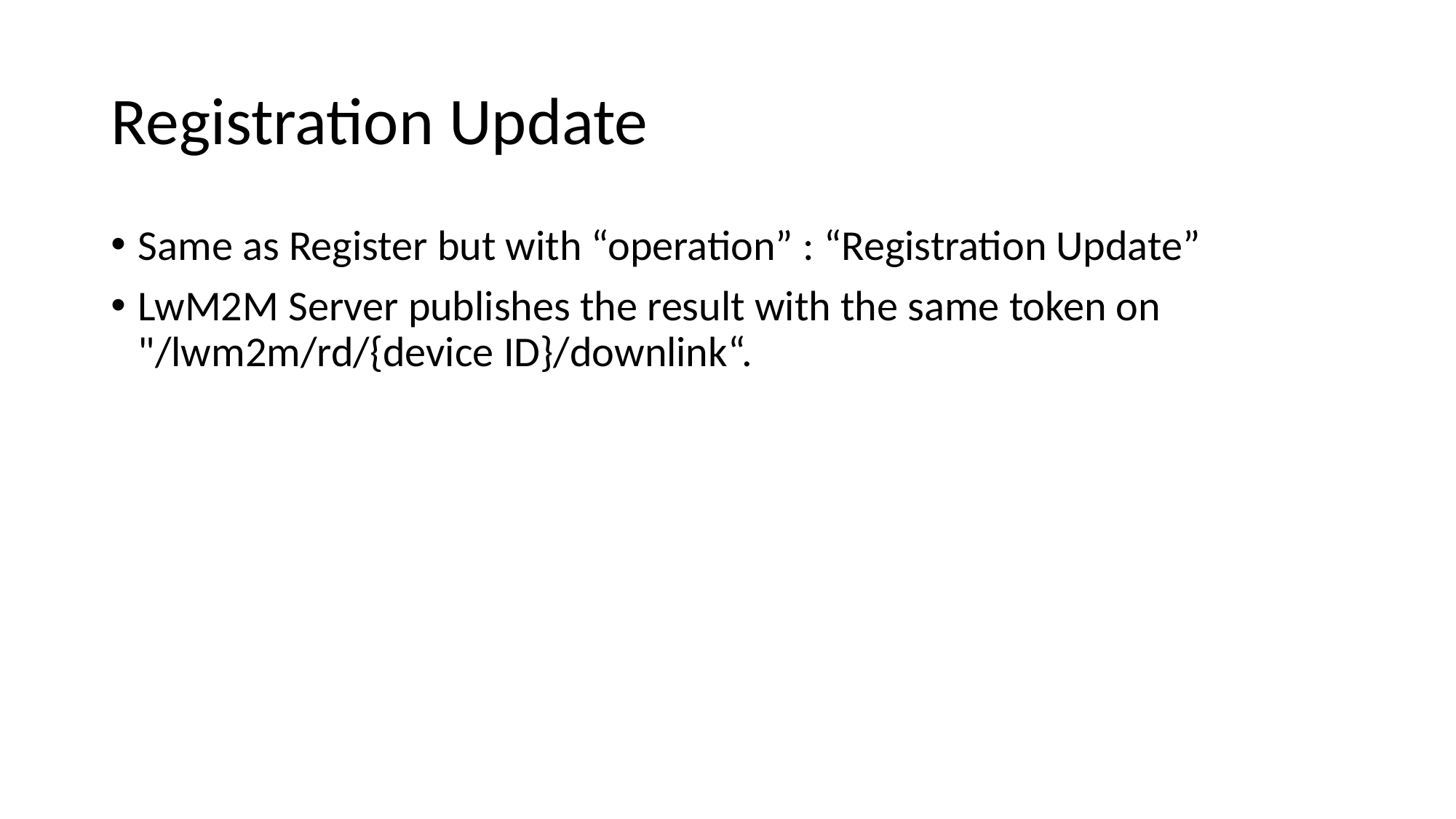

# Registration Update
Same as Register but with “operation” : “Registration Update”
LwM2M Server publishes the result with the same token on "/lwm2m/rd/{device ID}/downlink“.